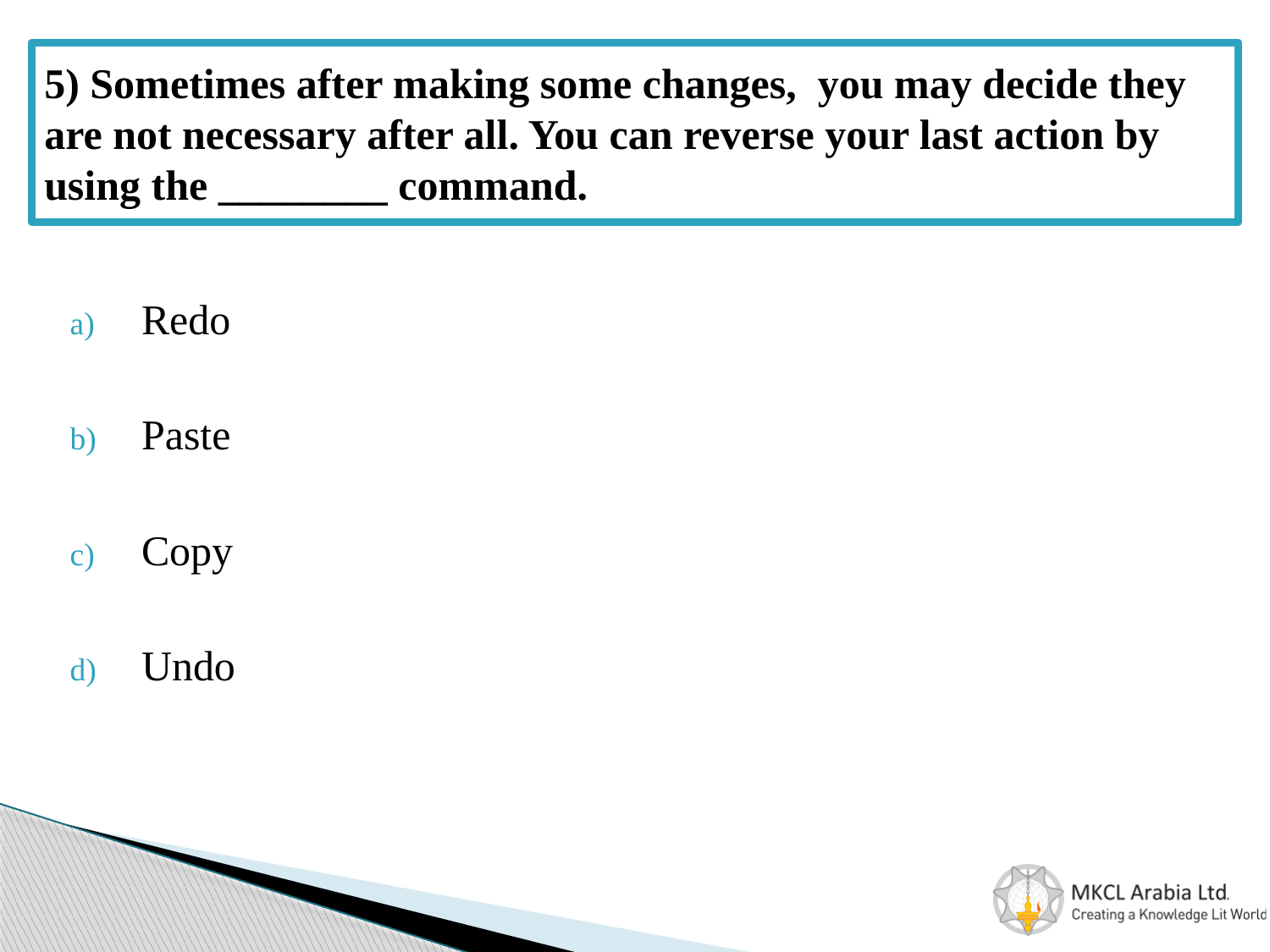

# 5) Sometimes after making some changes,  you may decide they are not necessary after all. You can reverse your last action by using the ________ command.
Redo

Paste

Copy

Undo